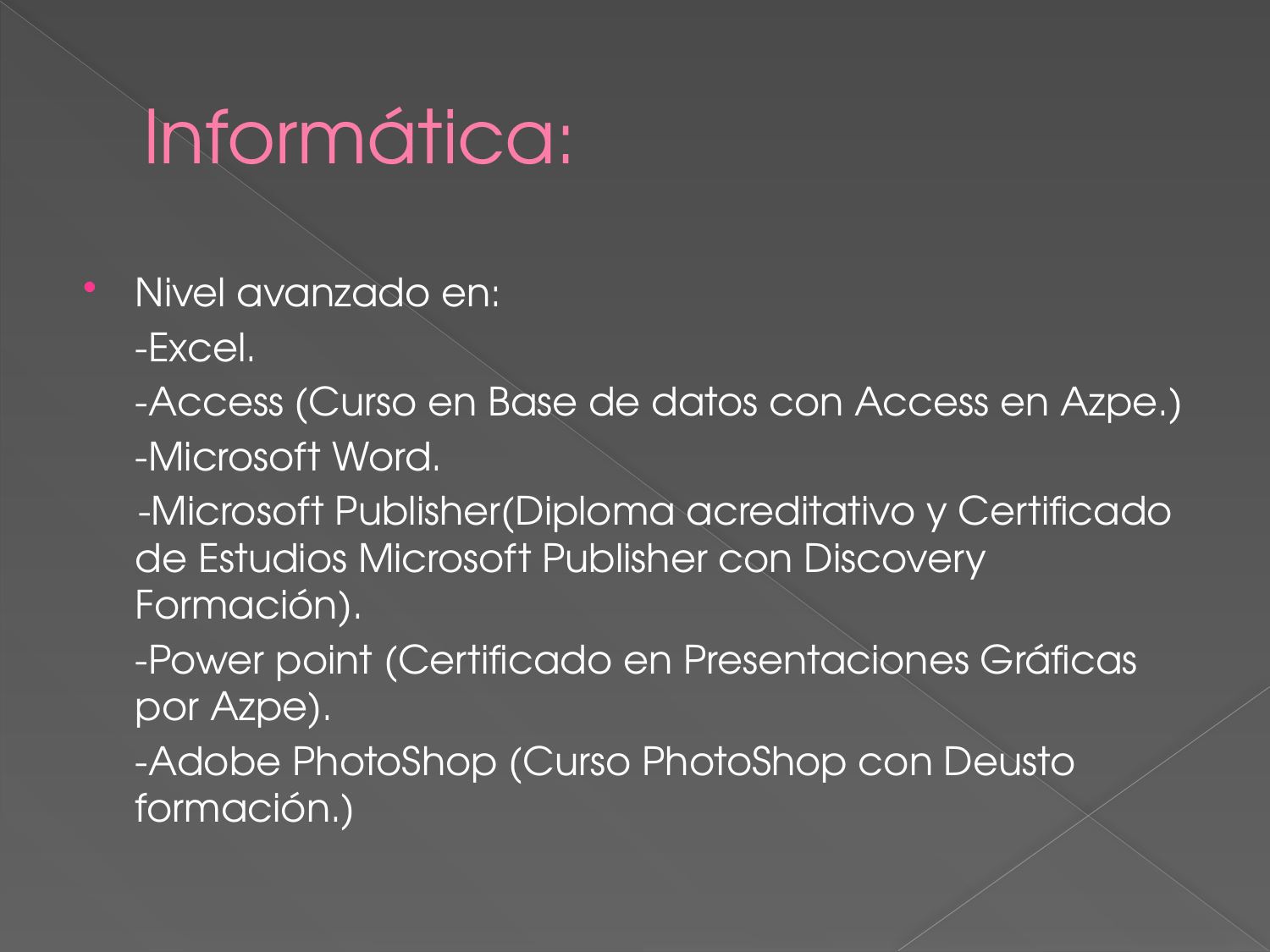

# Informática:
Nivel avanzado en:
	-Excel.
	-Access (Curso en Base de datos con Access en Azpe.)
	-Microsoft Word.
     -Microsoft Publisher(Diploma acreditativo y Certificado de Estudios Microsoft Publisher con Discovery Formación).
	-Power point (Certificado en Presentaciones Gráficas por Azpe).
	-Adobe PhotoShop (Curso PhotoShop con Deusto formación.)